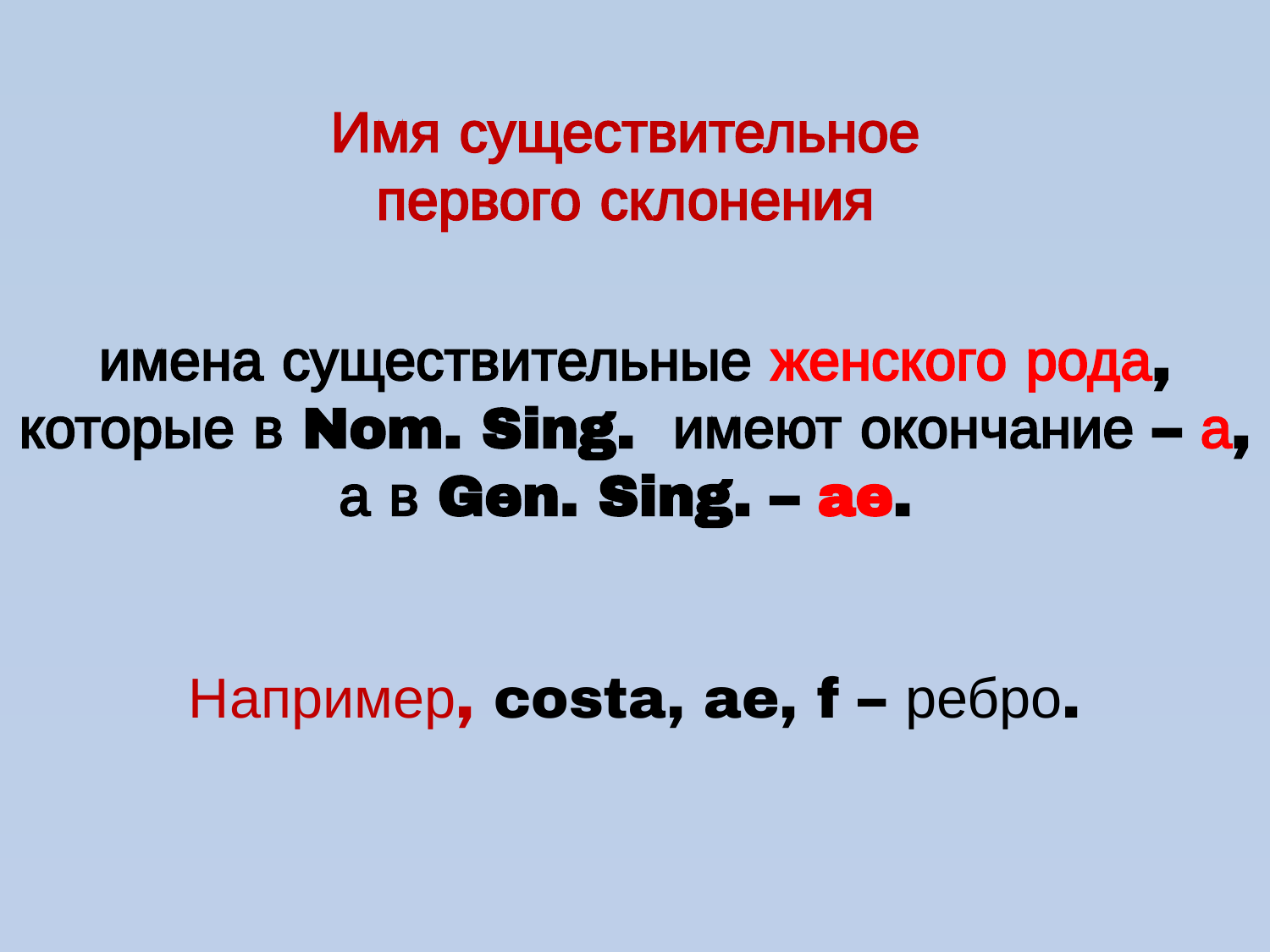

Имя существительное
первого склонения
имена существительные женского рода, которые в Nom. Sing.  имеют окончание – а, а в Gen. Sing. – ae.

Например, costa, ae, f – ребро.